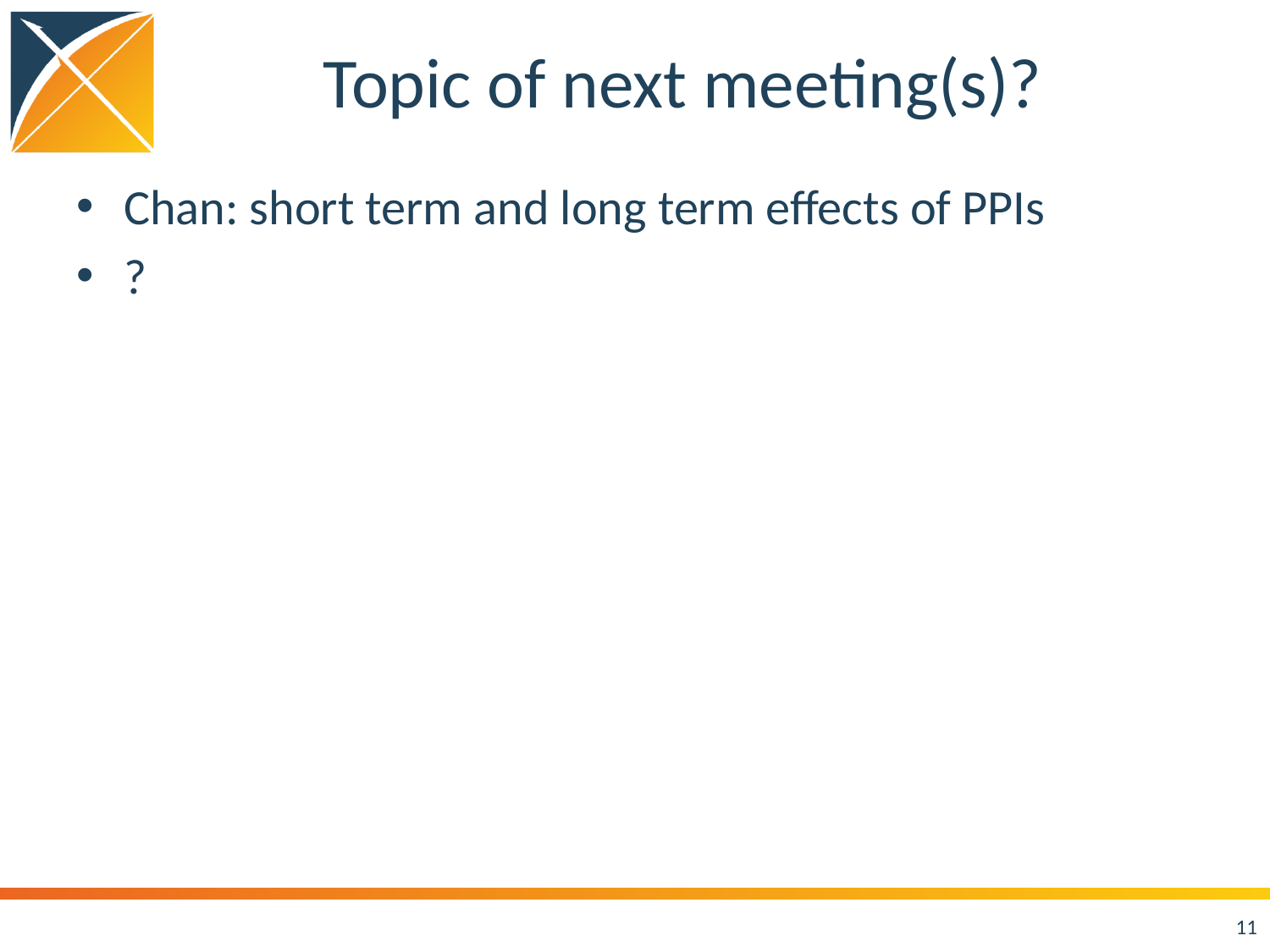

# Topic of next meeting(s)?
Chan: short term and long term effects of PPIs
?
11